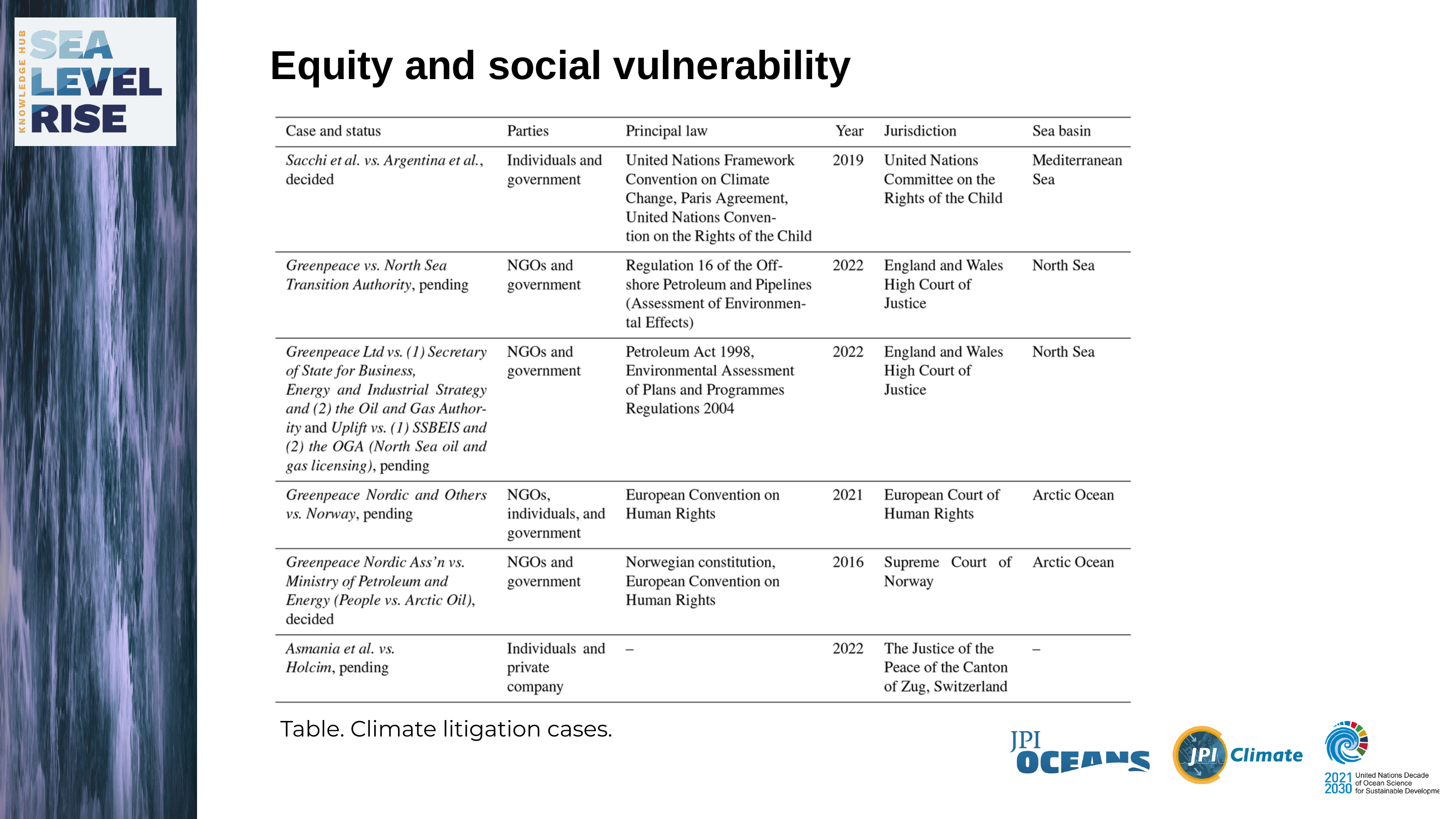

Equity and social vulnerability

Table. Climate litigation cases.